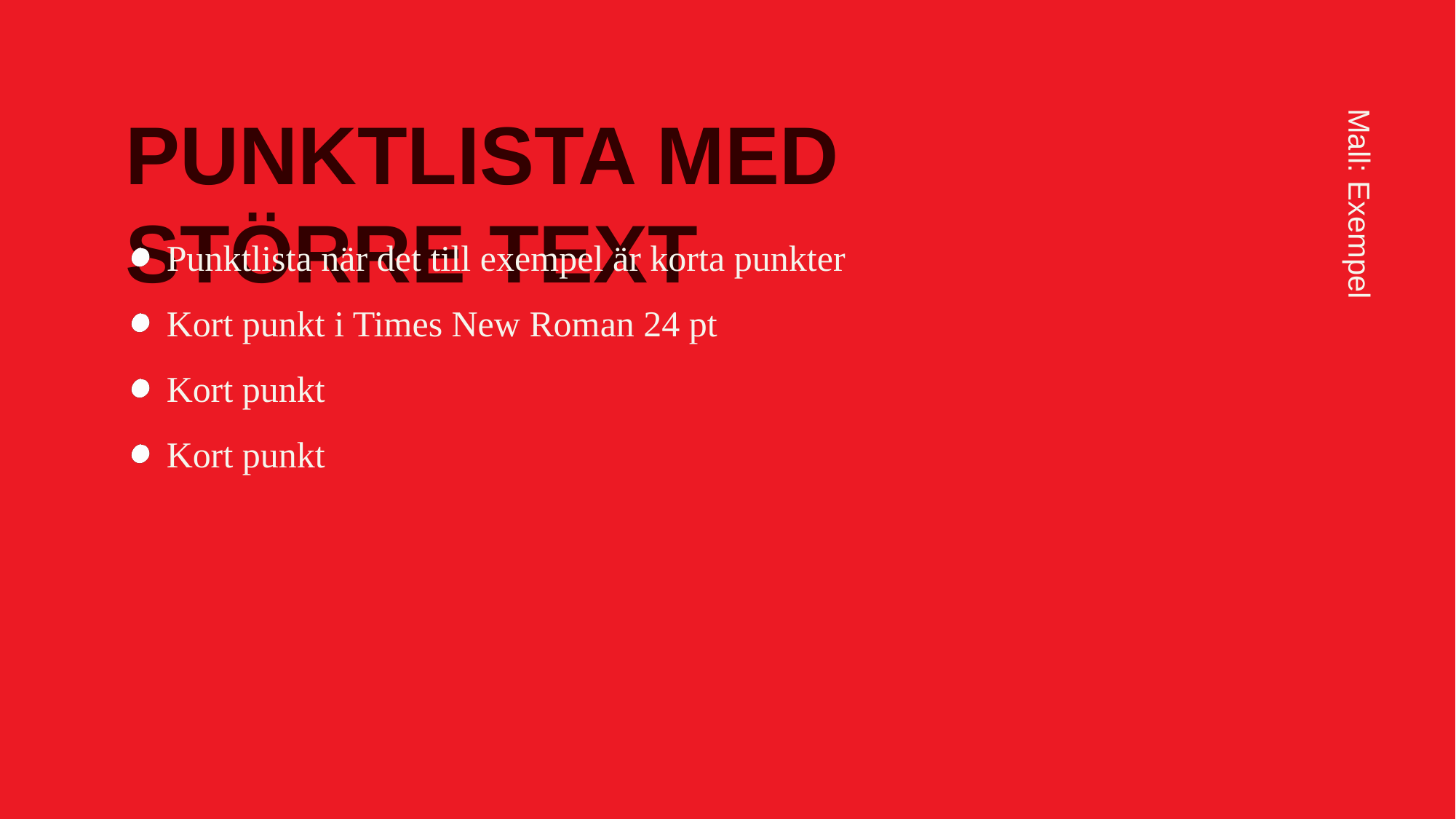

PUNKTLISTA MED STÖRRE TEXT
Punktlista när det till exempel är korta punkter
Kort punkt i Times New Roman 24 pt
Kort punkt
Kort punkt
Mall: Exempel